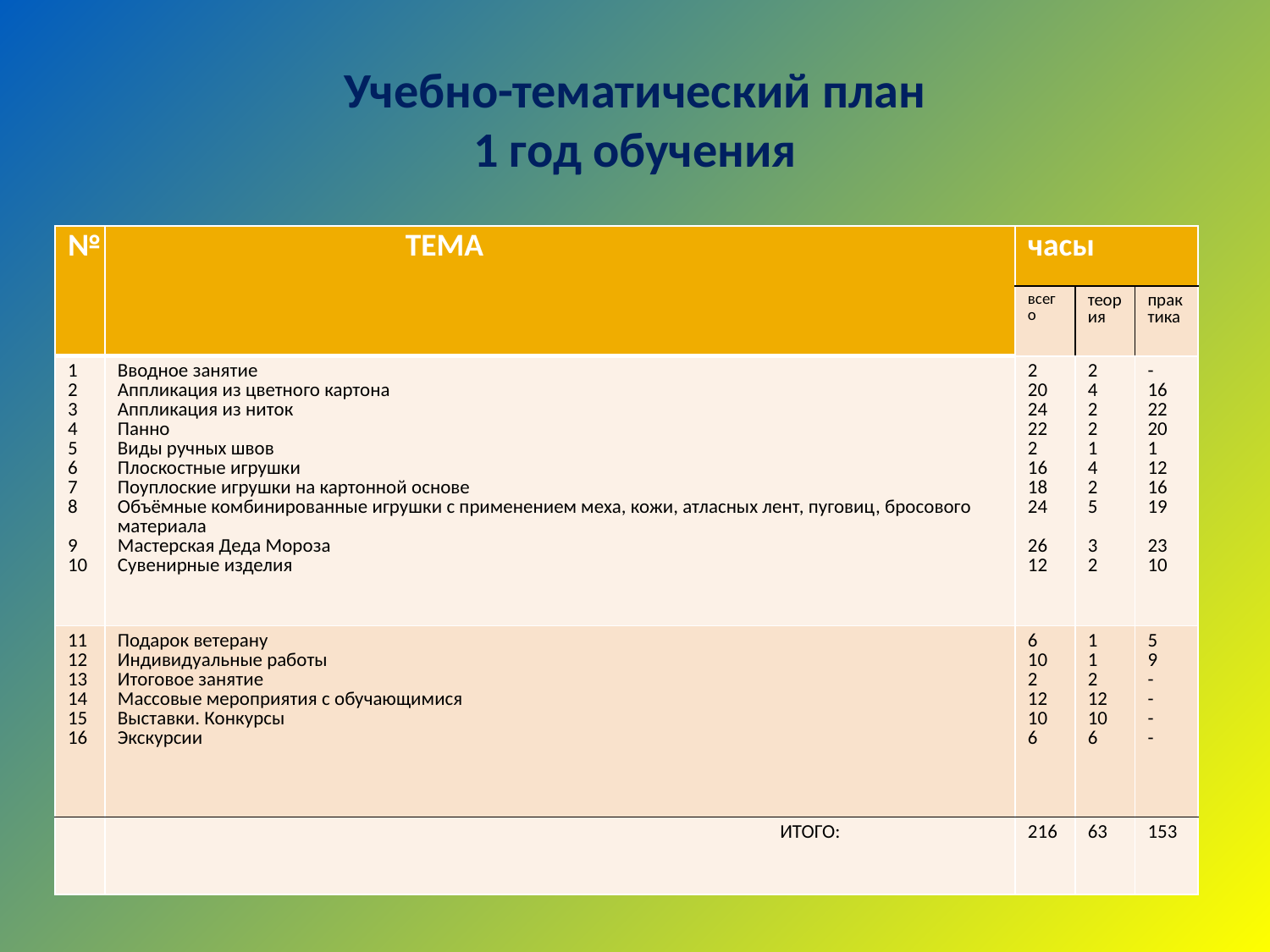

# Учебно-тематический план 1 год обучения
| № | ТЕМА | часы |  |  |
| --- | --- | --- | --- | --- |
|  |  | всего | теория | практика |
| 1 2 3 4 5 6 7 8 9 10 | Вводное занятие Аппликация из цветного картона Аппликация из ниток Панно Виды ручных швов Плоскостные игрушки Поуплоские игрушки на картонной основе Объёмные комбинированные игрушки с применением меха, кожи, атласных лент, пуговиц, бросового материала Мастерская Деда Мороза Сувенирные изделия | 2 20 24 22 2 16 18 24 26 12 | 2 4 2 2 1 4 2 5 3 2 | - 16 22 20 1 12 16 19 23 10 |
| 11 12 13 14 15 16 | Подарок ветерану Индивидуальные работы Итоговое занятие Массовые мероприятия с обучающимися Выставки. Конкурсы Экскурсии | 6 10 2 12 10 6 | 1 1 2 12 10 6 | 5 9 - - - - |
|  | ИТОГО: | 216 | 63 | 153 |